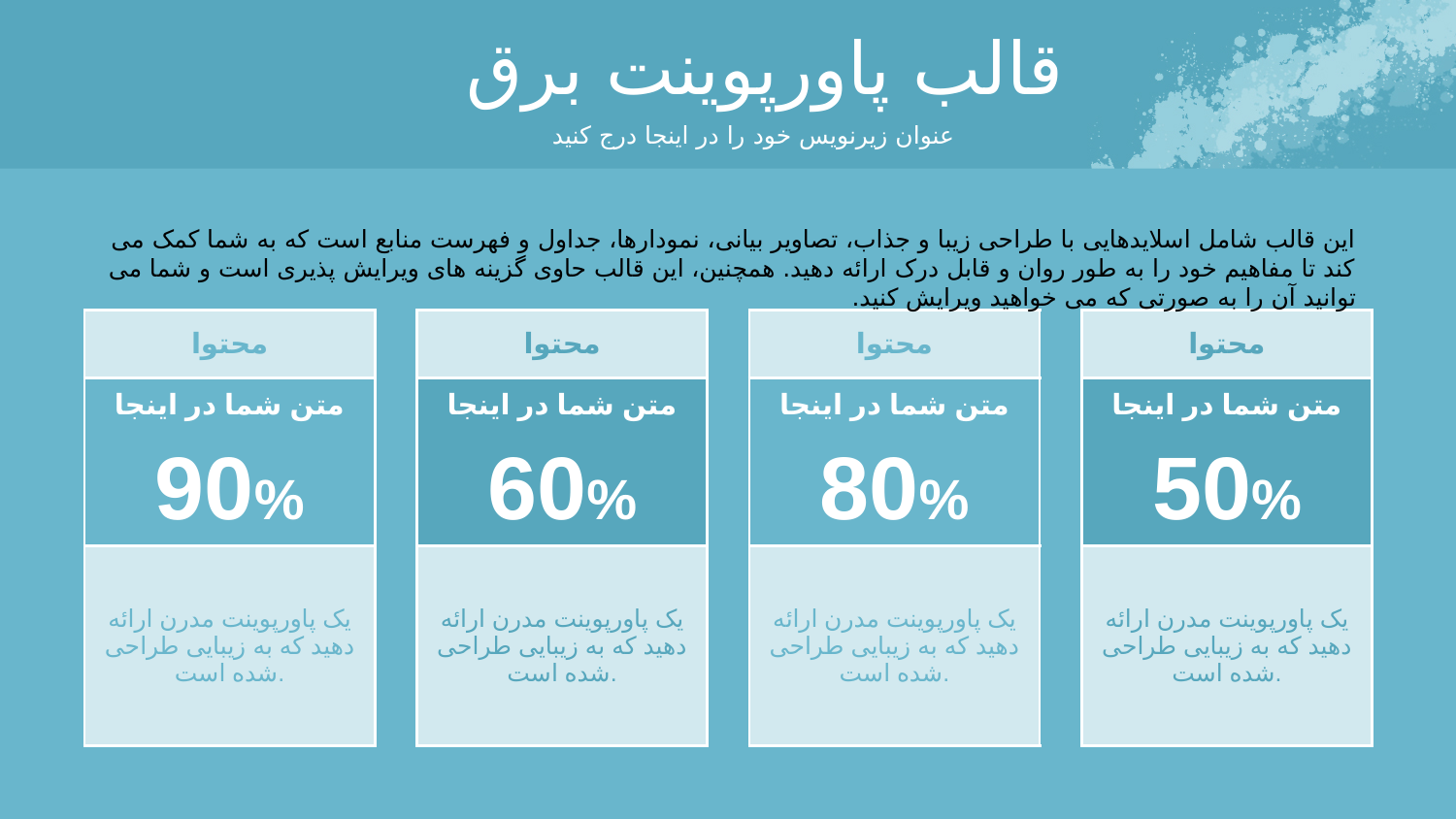

قالب پاورپوینت برق
عنوان زیرنویس خود را در اینجا درج کنید
این قالب شامل اسلایدهایی با طراحی زیبا و جذاب، تصاویر بیانی، نمودارها، جداول و فهرست منابع است که به شما کمک می کند تا مفاهیم خود را به طور روان و قابل درک ارائه دهید. همچنین، این قالب حاوی گزینه های ویرایش پذیری است و شما می توانید آن را به صورتی که می خواهید ویرایش کنید.
| محتوا |
| --- |
| متن شما در اینجا |
| 90% |
| یک پاورپوینت مدرن ارائه دهید که به زیبایی طراحی شده است. |
| محتوا |
| --- |
| متن شما در اینجا |
| 60% |
| یک پاورپوینت مدرن ارائه دهید که به زیبایی طراحی شده است. |
| محتوا |
| --- |
| متن شما در اینجا |
| 80% |
| یک پاورپوینت مدرن ارائه دهید که به زیبایی طراحی شده است. |
| محتوا |
| --- |
| متن شما در اینجا |
| 50% |
| یک پاورپوینت مدرن ارائه دهید که به زیبایی طراحی شده است. |